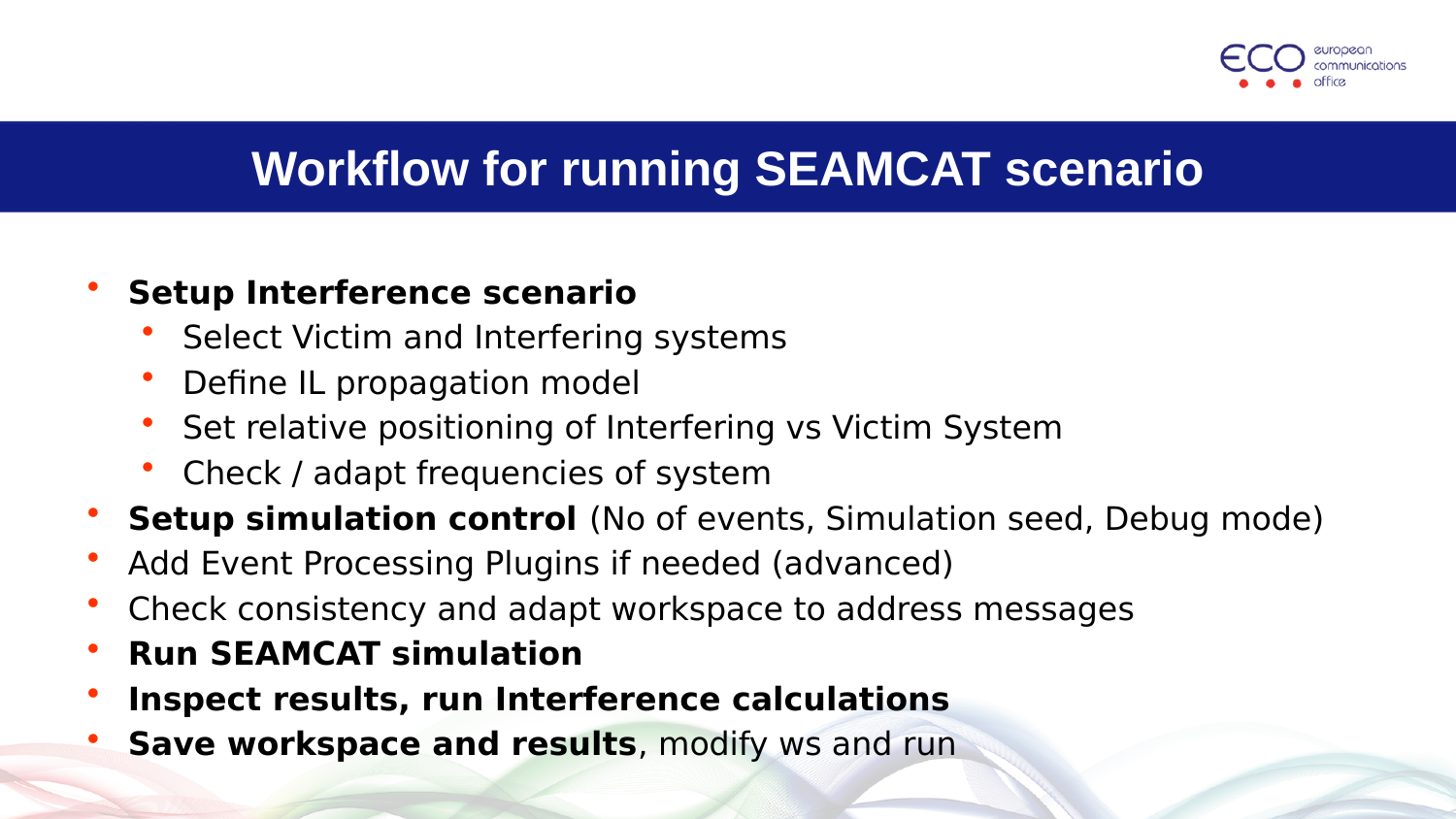

# Workflow for running SEAMCAT scenario
Setup Interference scenario
Select Victim and Interfering systems
Define IL propagation model
Set relative positioning of Interfering vs Victim System
Check / adapt frequencies of system
Setup simulation control (No of events, Simulation seed, Debug mode)
Add Event Processing Plugins if needed (advanced)
Check consistency and adapt workspace to address messages
Run SEAMCAT simulation
Inspect results, run Interference calculations
Save workspace and results, modify ws and run